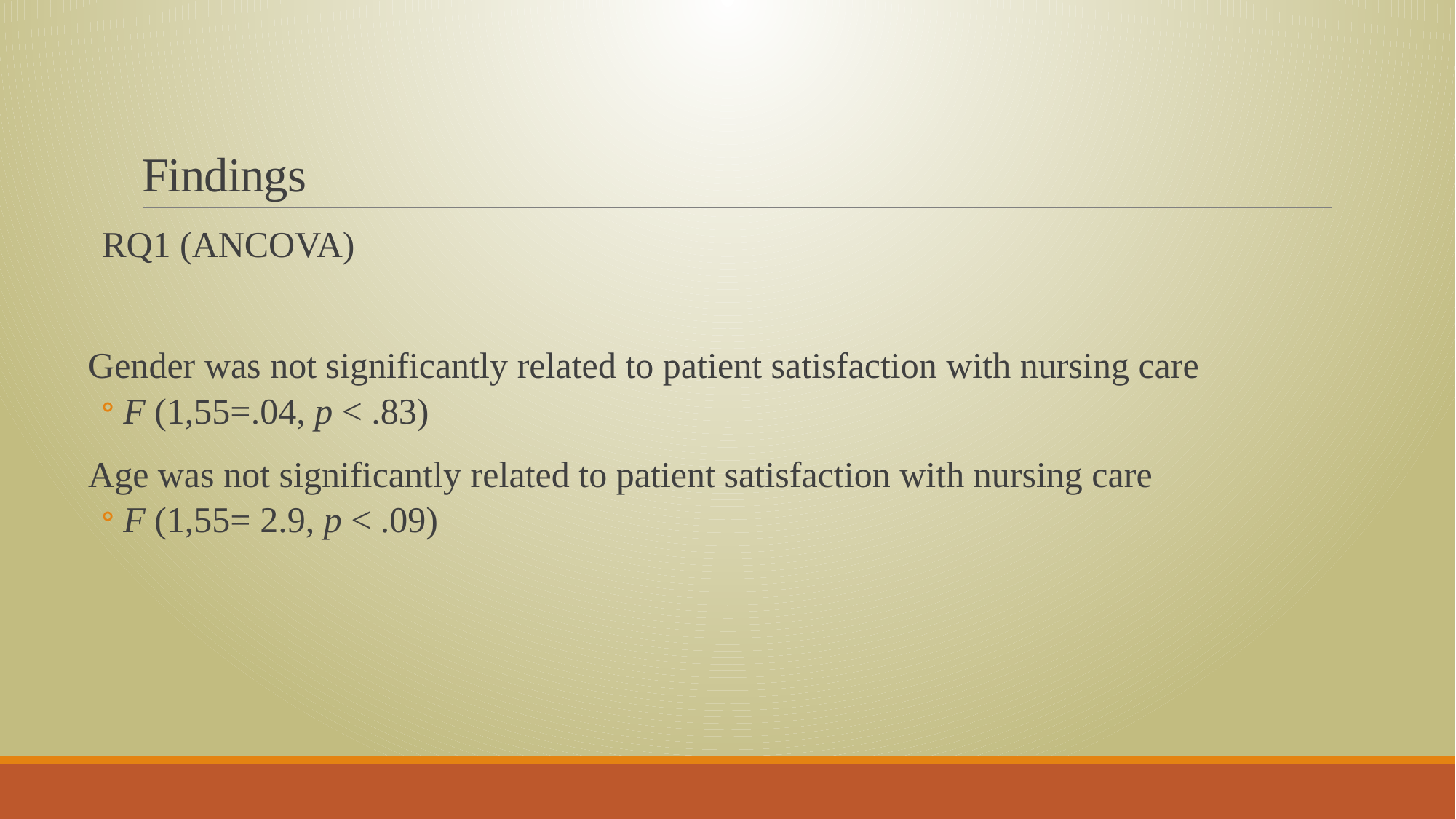

# Findings
  RQ1 (ANCOVA)

Gender was not significantly related to patient satisfaction with nursing care
F (1,55=.04, p < .83)
Age was not significantly related to patient satisfaction with nursing care
F (1,55= 2.9, p < .09)